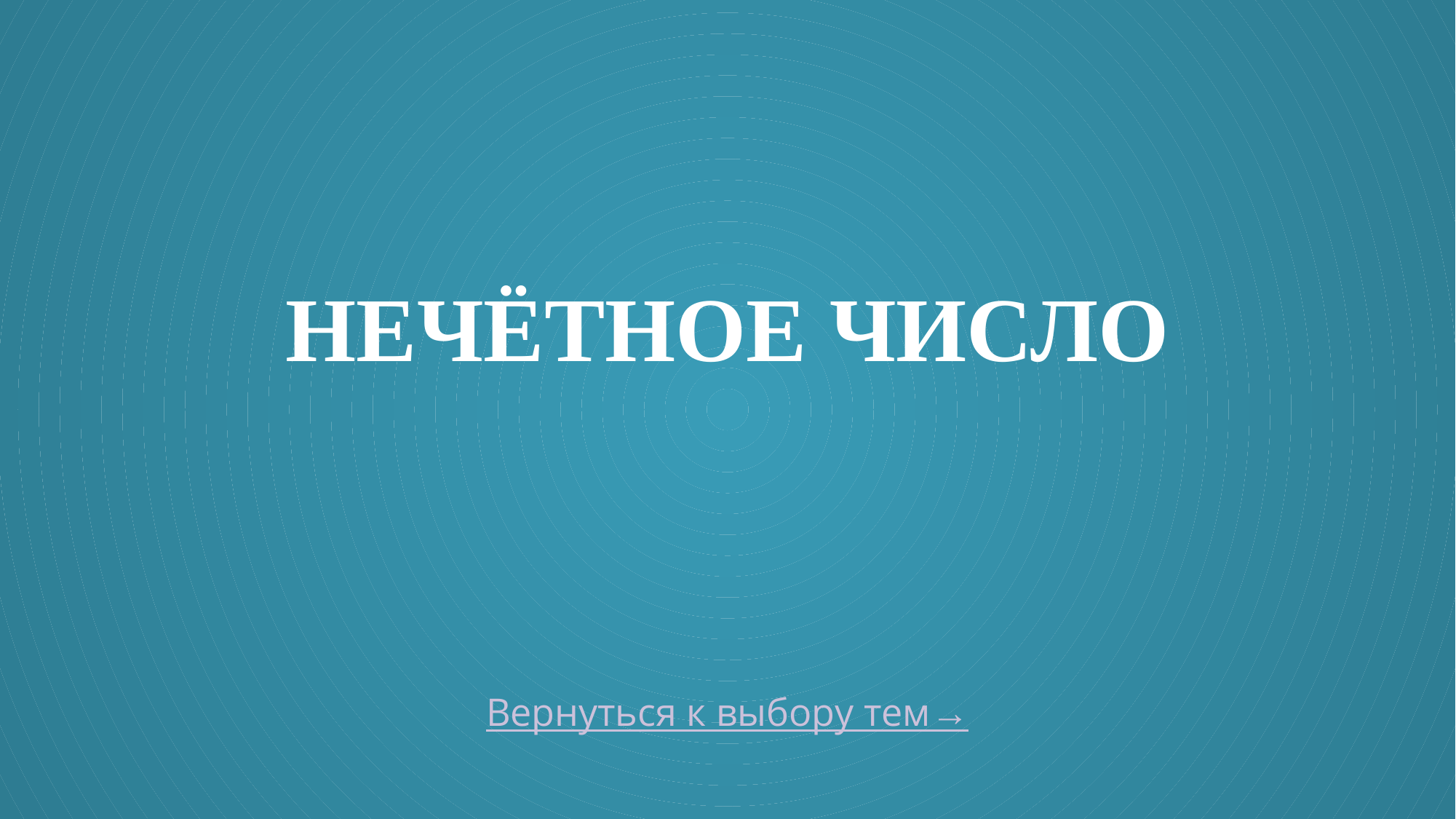

# Нечётное число
Вернуться к выбору тем→